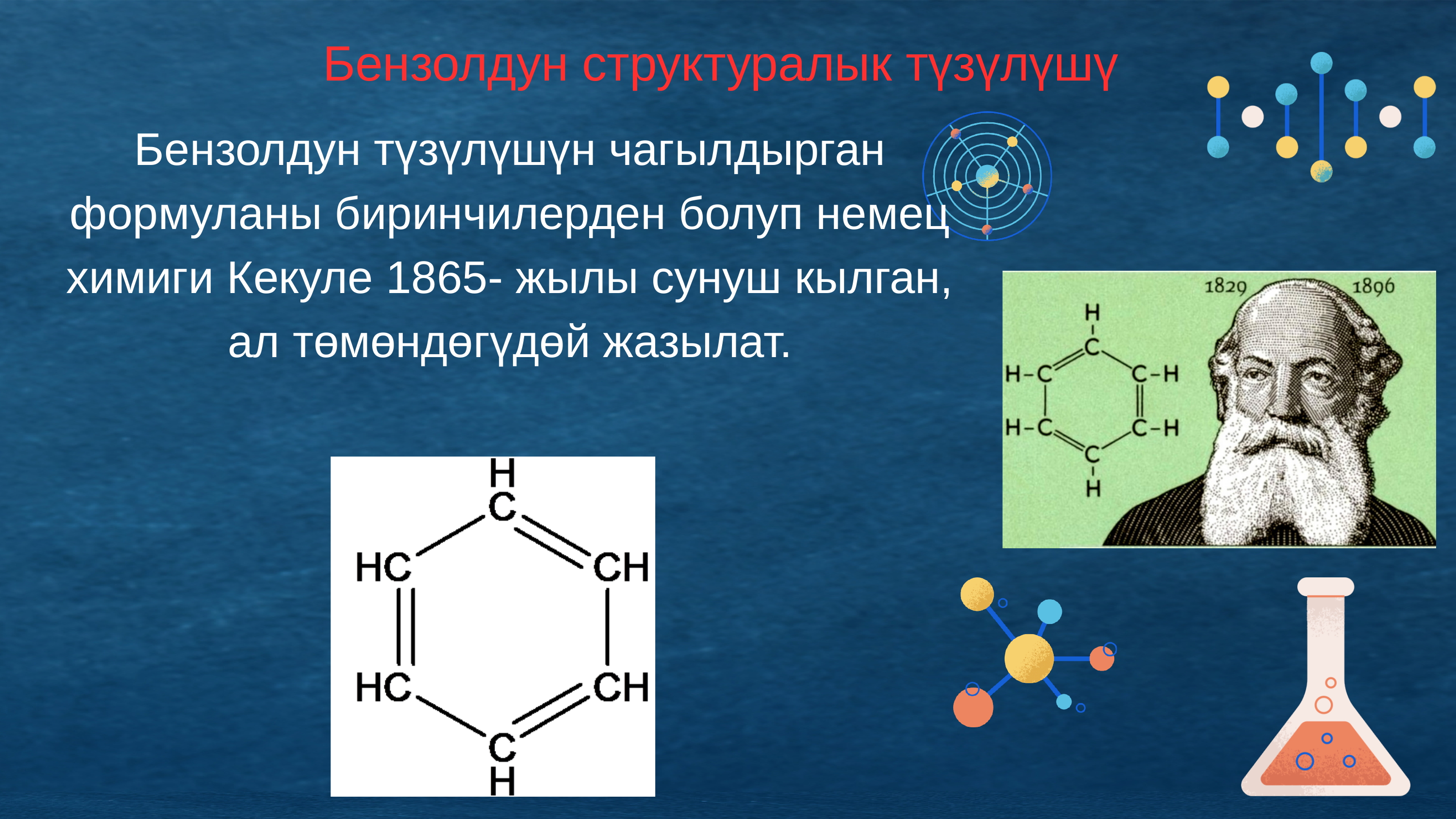

Бензолдун структуралык түзүлүшү

Бензолдун түзүлүшүн чагылдырган формуланы биринчилерден болуп немец химиги Кекуле 1865- жылы сунуш кылган, ал төмөндөгүдөй жазылат.